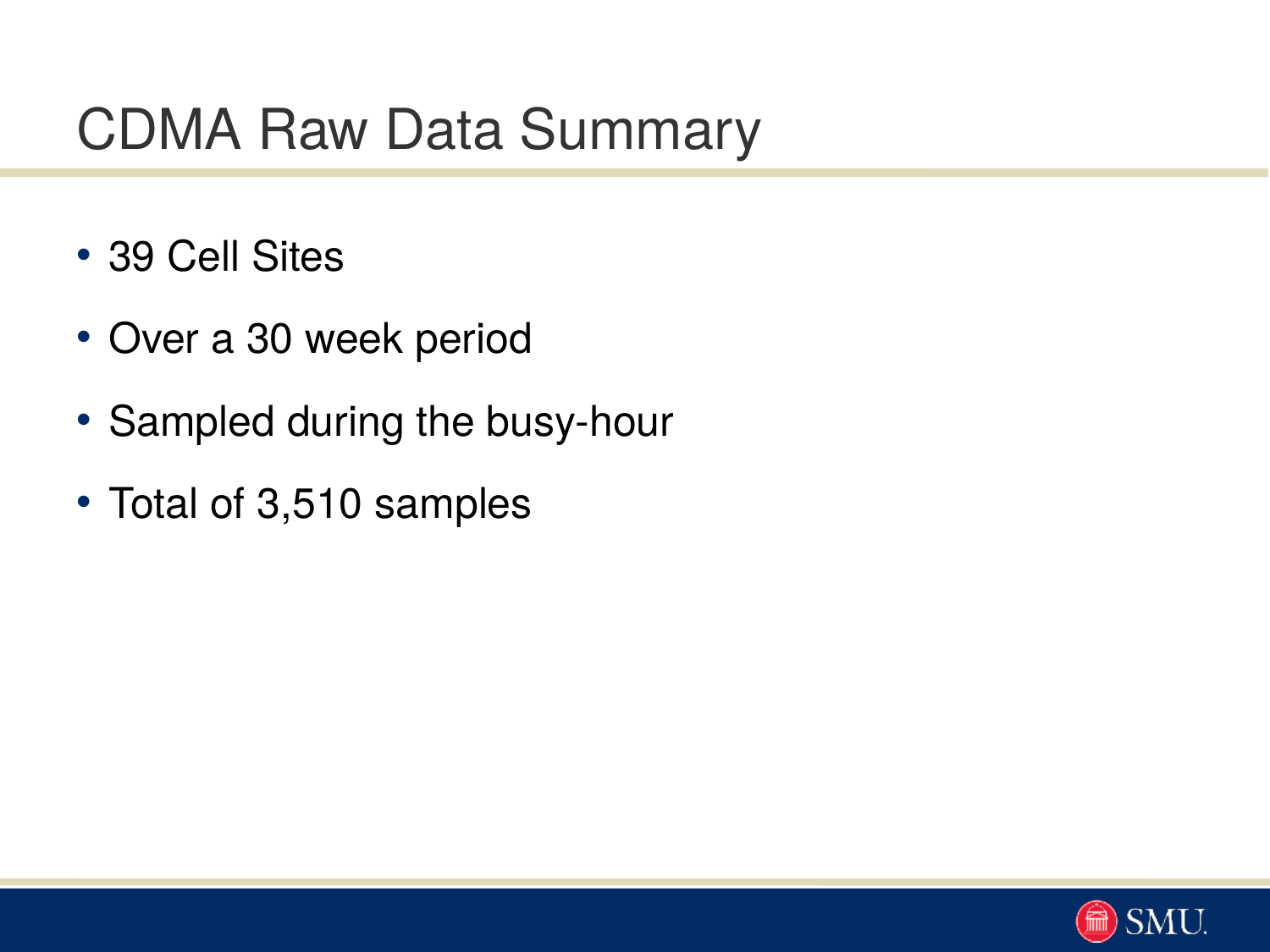

# CDMA Raw Data Summary
39 Cell Sites
Over a 30 week period
Sampled during the busy-hour
Total of 3,510 samples